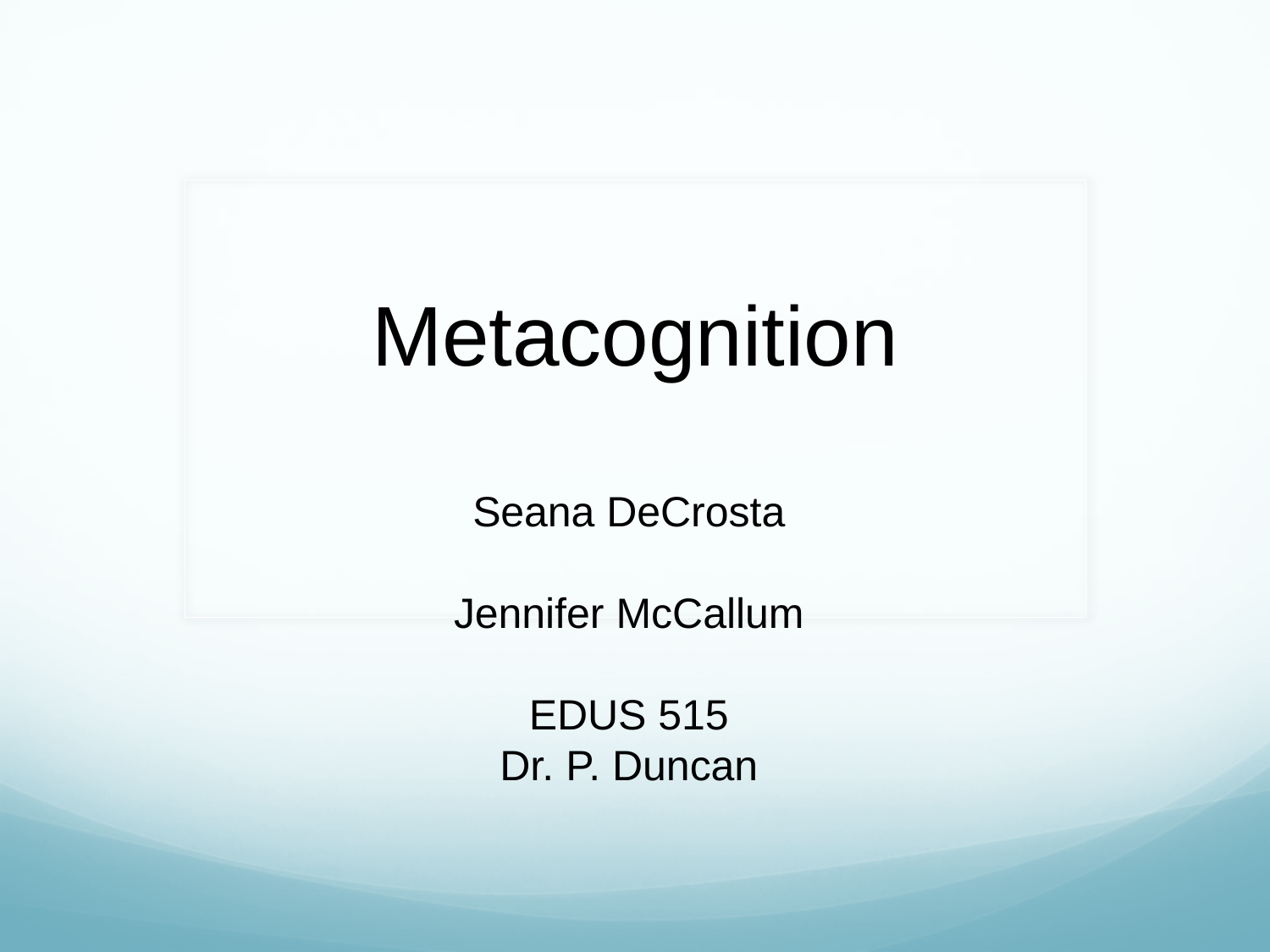

Metacognition

Seana DeCrosta

Jennifer McCallum

EDUS 515
Dr. P. Duncan